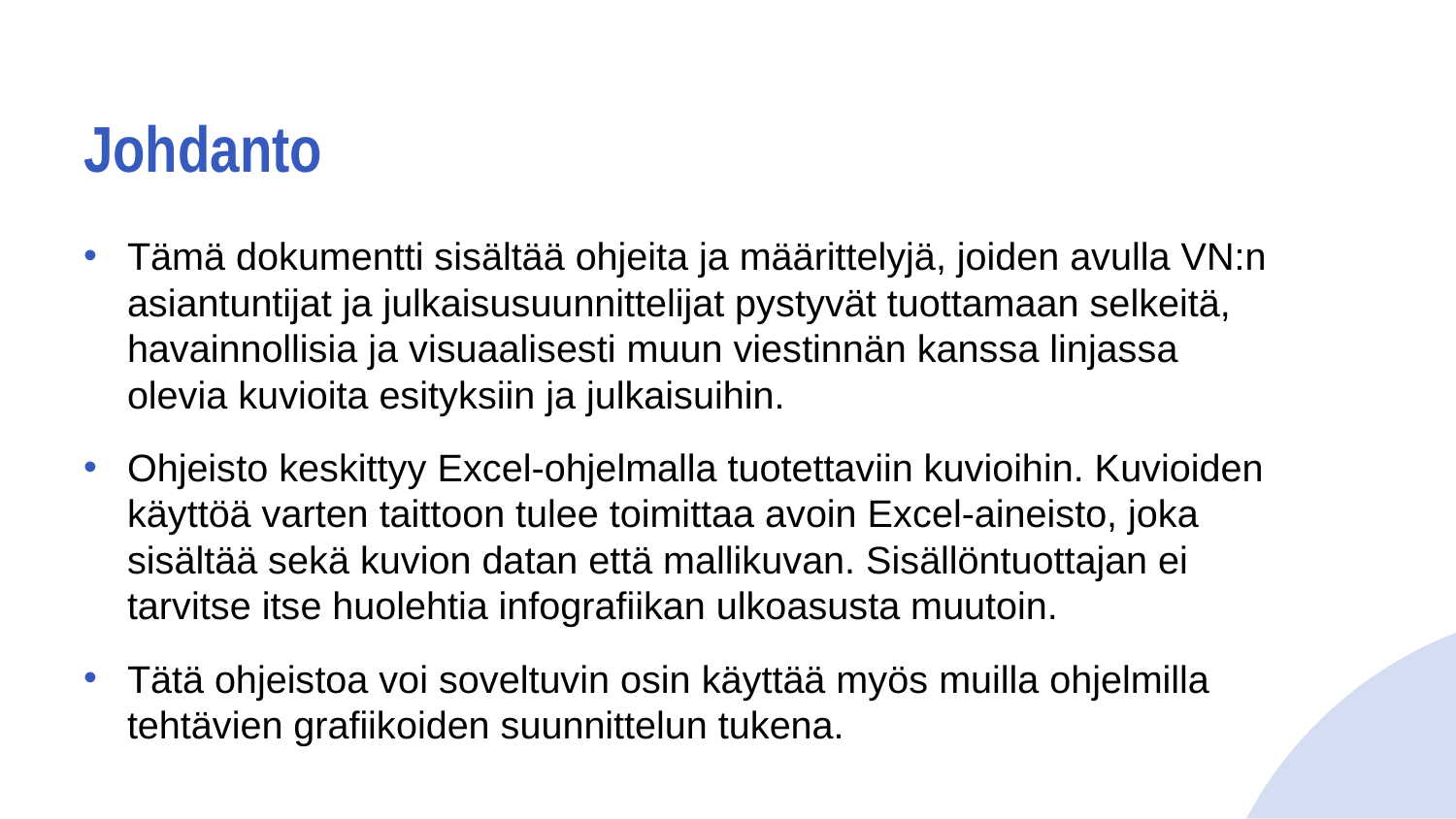

# Johdanto
Tämä dokumentti sisältää ohjeita ja määrittelyjä, joiden avulla VN:n asiantuntijat ja julkaisusuunnittelijat pystyvät tuottamaan selkeitä, havainnollisia ja visuaalisesti muun viestinnän kanssa linjassa olevia kuvioita esityksiin ja julkaisuihin.
Ohjeisto keskittyy Excel-ohjelmalla tuotettaviin kuvioihin. Kuvioiden käyttöä varten taittoon tulee toimittaa avoin Excel-aineisto, joka sisältää sekä kuvion datan että mallikuvan. Sisällöntuottajan ei tarvitse itse huolehtia infografiikan ulkoasusta muutoin.
Tätä ohjeistoa voi soveltuvin osin käyttää myös muilla ohjelmilla tehtävien grafiikoiden suunnittelun tukena.